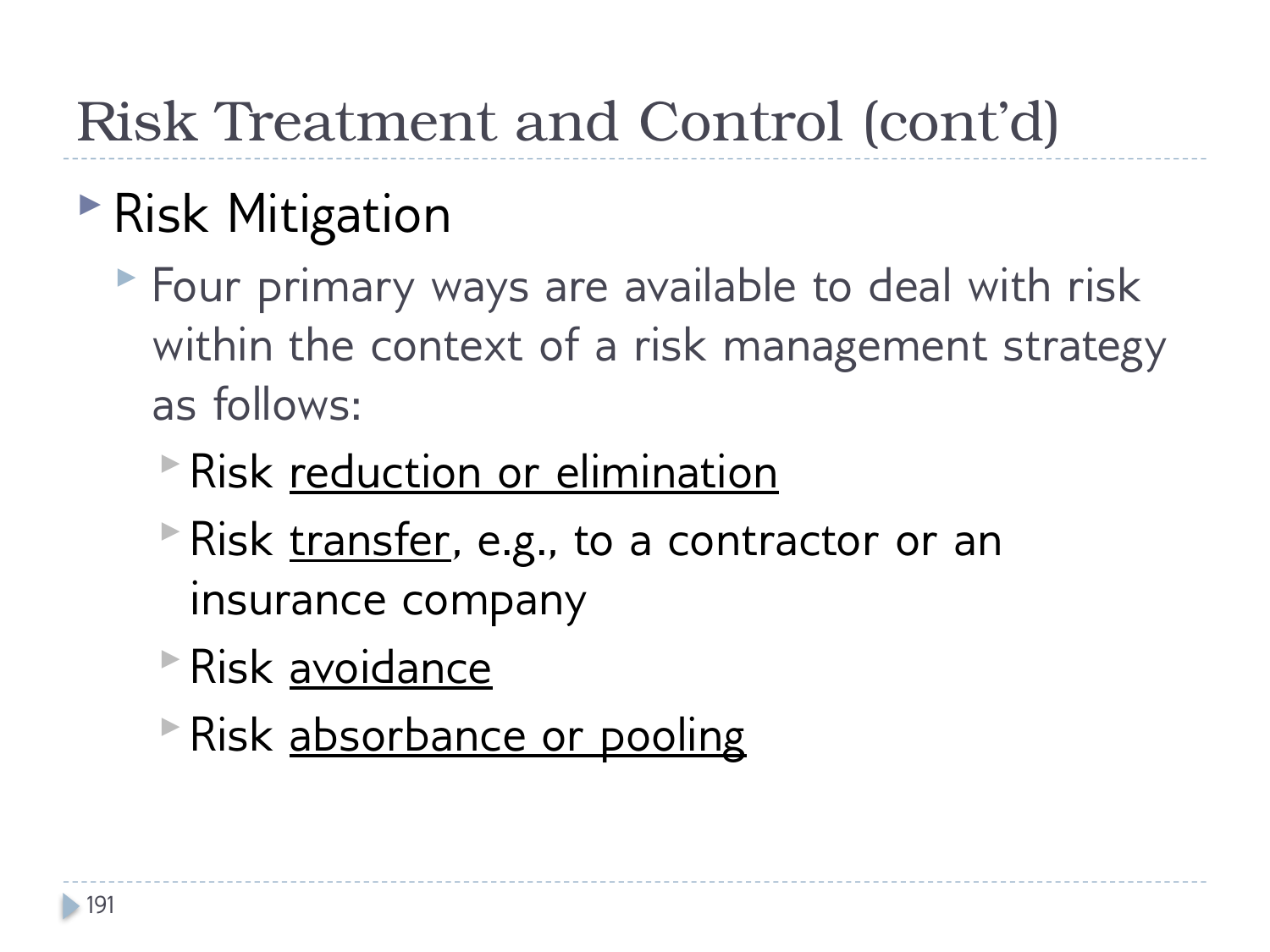

# Risk Treatment and Control (cont’d)
Risk Mitigation
Four primary ways are available to deal with risk within the context of a risk management strategy as follows:
Risk reduction or elimination
Risk transfer, e.g., to a contractor or an insurance company
Risk avoidance
Risk absorbance or pooling

191